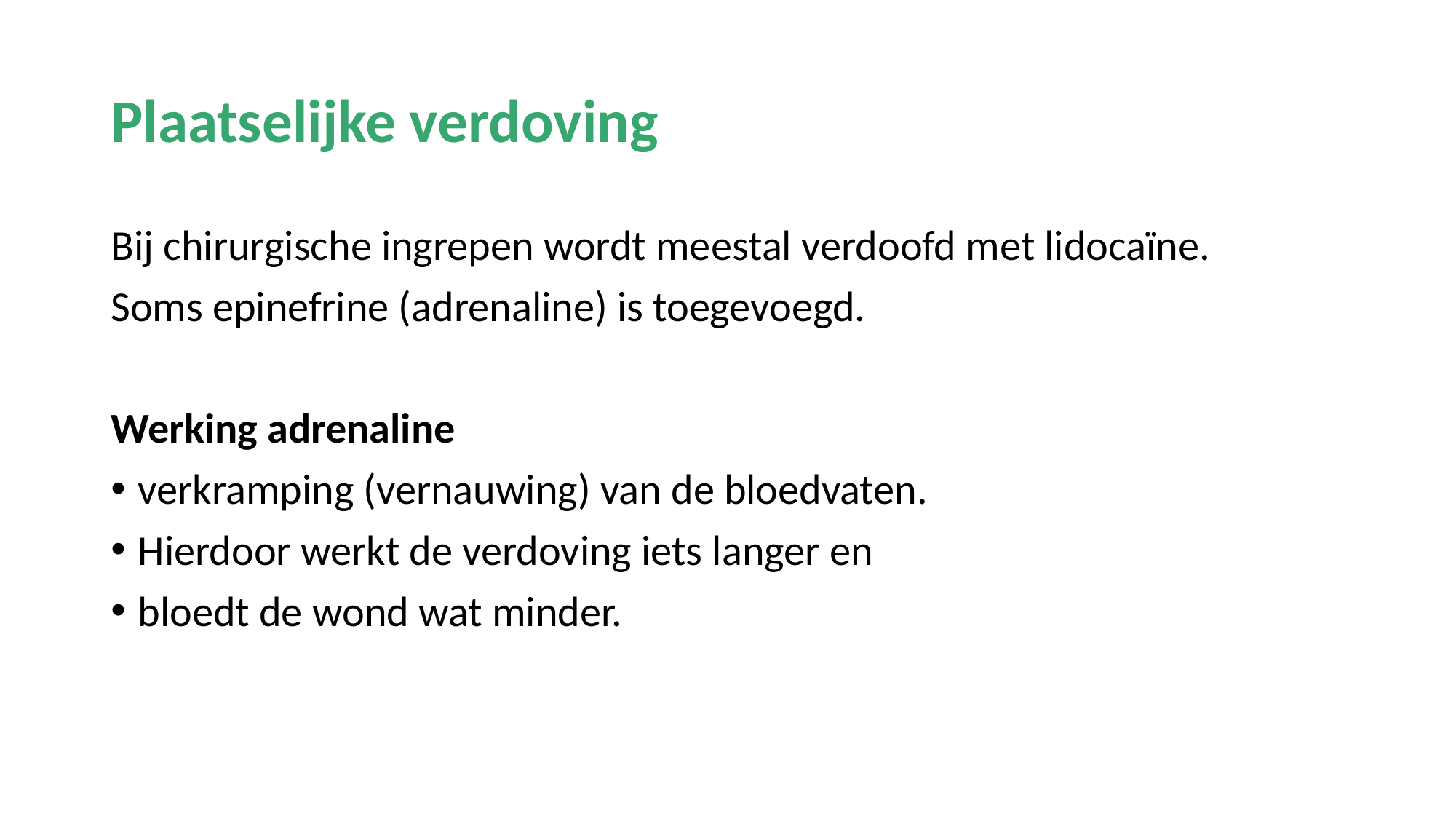

# Plaatselijke verdoving
Bij chirurgische ingrepen wordt meestal verdoofd met lidocaïne.
Soms epinefrine (adrenaline) is toegevoegd.

Werking adrenaline
verkramping (vernauwing) van de bloedvaten.
Hierdoor werkt de verdoving iets langer en
bloedt de wond wat minder.